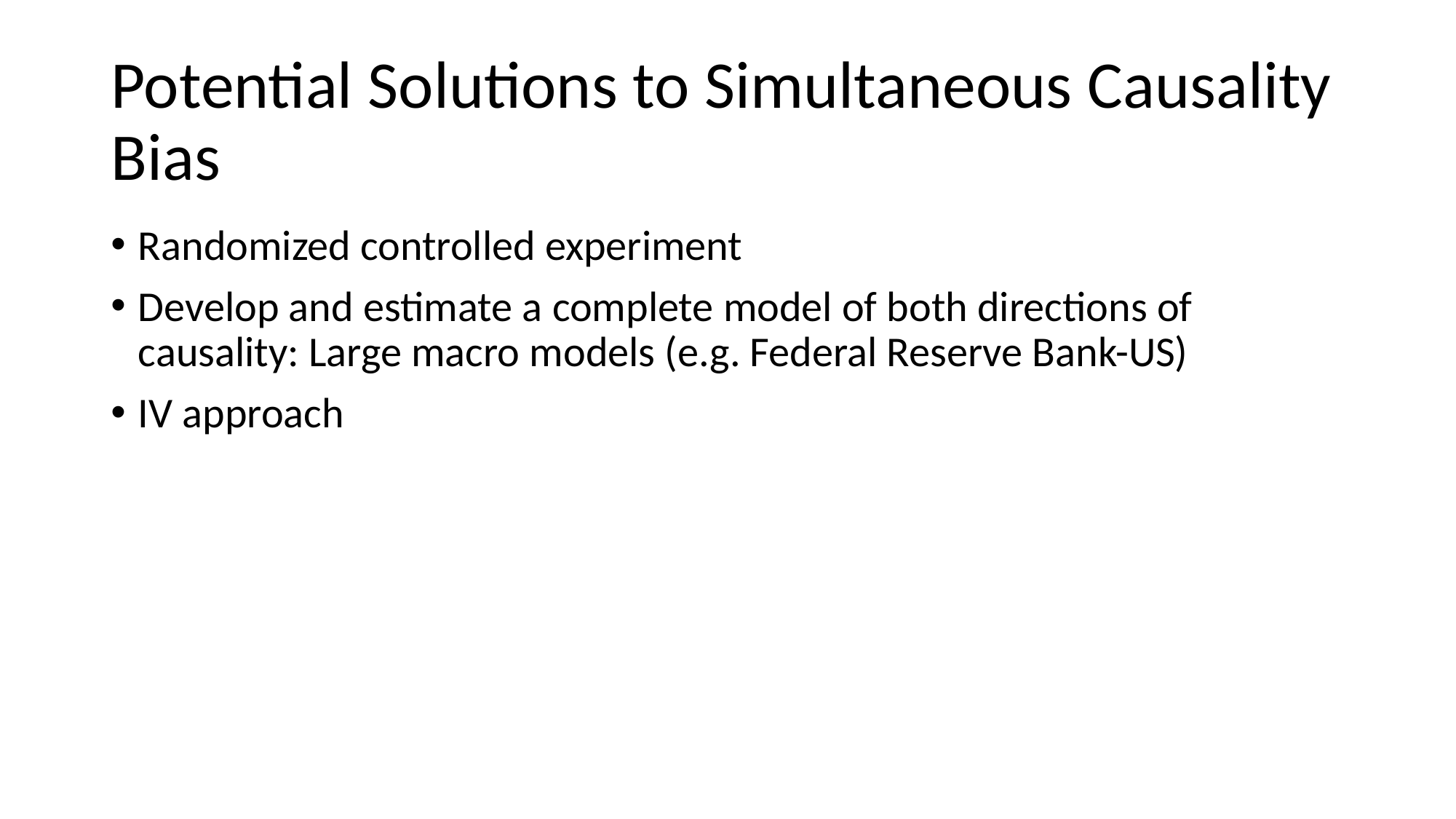

# Potential Solutions to Simultaneous Causality Bias
Randomized controlled experiment
Develop and estimate a complete model of both directions of causality: Large macro models (e.g. Federal Reserve Bank-US)
IV approach